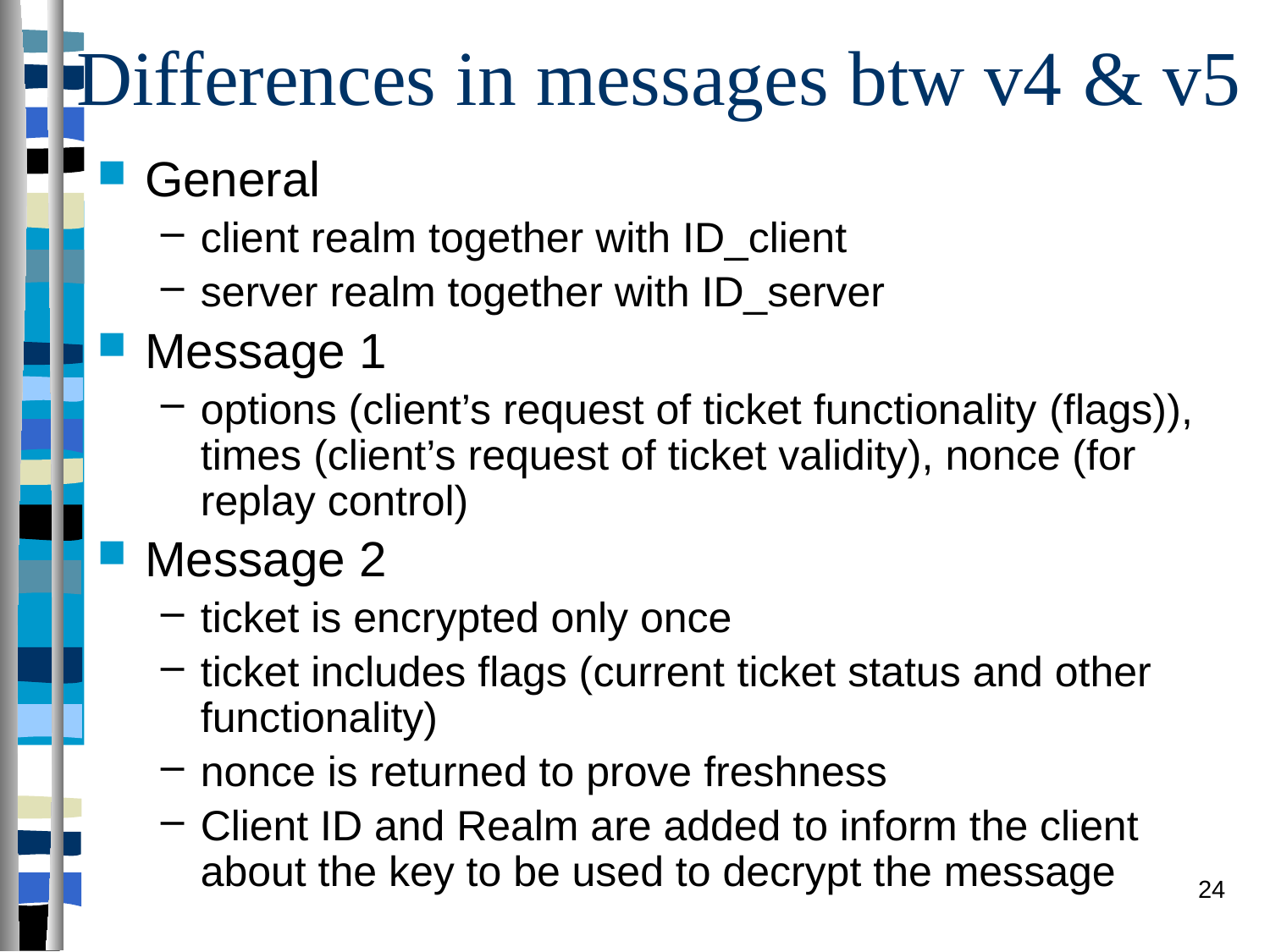

# Differences in messages btw v4 & v5
General
client realm together with ID_client
server realm together with ID_server
Message 1
options (client’s request of ticket functionality (flags)), times (client’s request of ticket validity), nonce (for replay control)
Message 2
ticket is encrypted only once
ticket includes flags (current ticket status and other functionality)
nonce is returned to prove freshness
Client ID and Realm are added to inform the client about the key to be used to decrypt the message
24